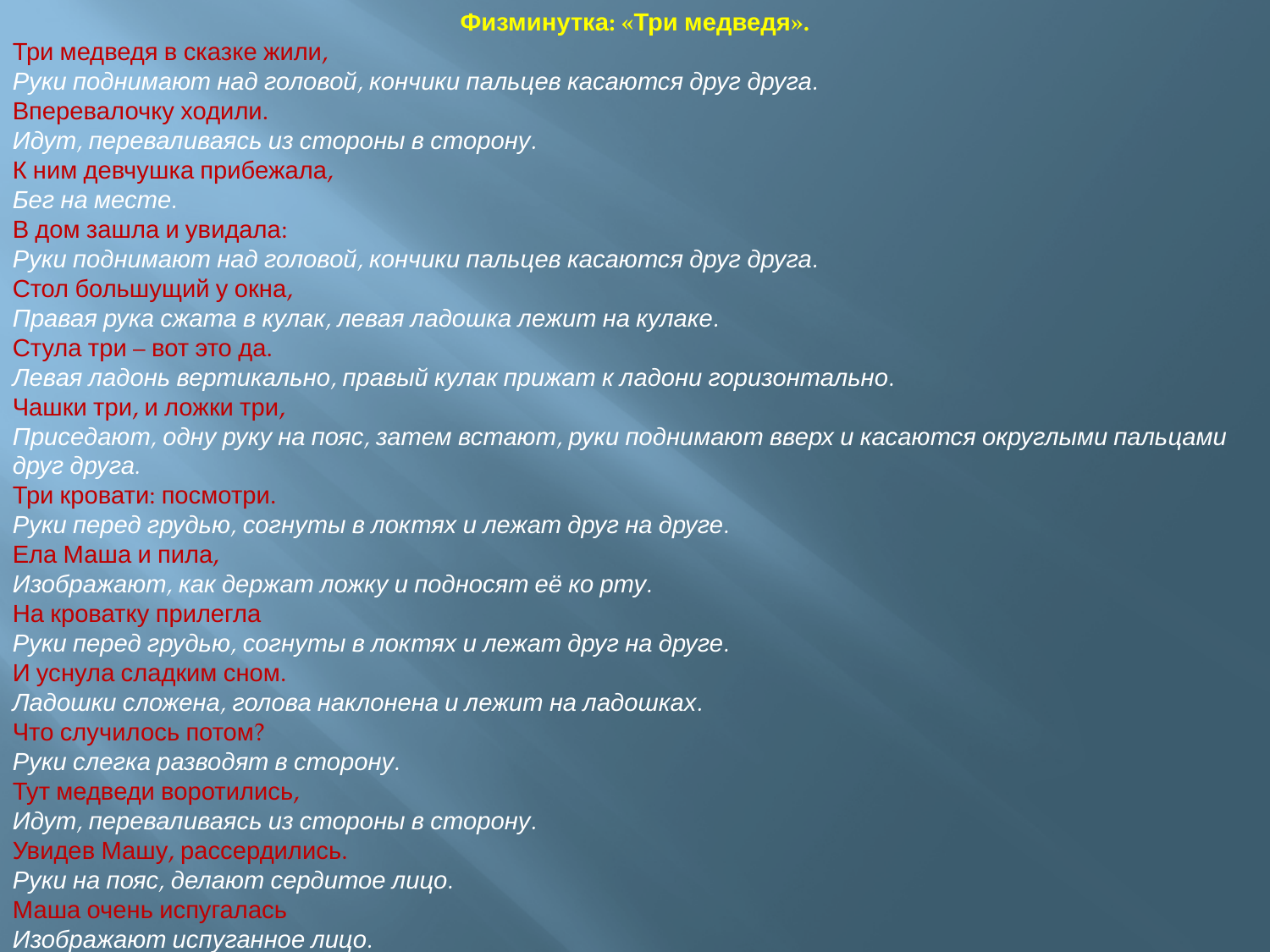

Физминутка: «Три медведя».
Три медведя в сказке жили,
Руки поднимают над головой, кончики пальцев касаются друг друга.
Вперевалочку ходили.
Идут, переваливаясь из стороны в сторону.
К ним девчушка прибежала,
Бег на месте.
В дом зашла и увидала:
Руки поднимают над головой, кончики пальцев касаются друг друга.
Стол большущий у окна,
Правая рука сжата в кулак, левая ладошка лежит на кулаке.
Стула три – вот это да.
Левая ладонь вертикально, правый кулак прижат к ладони горизонтально.
Чашки три, и ложки три,
Приседают, одну руку на пояс, затем встают, руки поднимают вверх и касаются округлыми пальцами друг друга.
Три кровати: посмотри.
Руки перед грудью, согнуты в локтях и лежат друг на друге.
Ела Маша и пила,
Изображают, как держат ложку и подносят её ко рту.
На кроватку прилегла
Руки перед грудью, согнуты в локтях и лежат друг на друге.
И уснула сладким сном.
Ладошки сложена, голова наклонена и лежит на ладошках.
Что случилось потом?
Руки слегка разводят в сторону.
Тут медведи воротились,
Идут, переваливаясь из стороны в сторону.
Увидев Машу, рассердились.
Руки на пояс, делают сердитое лицо.
Маша очень испугалась
Изображают испуганное лицо.
И домой она умчалась.   Бег на месте.